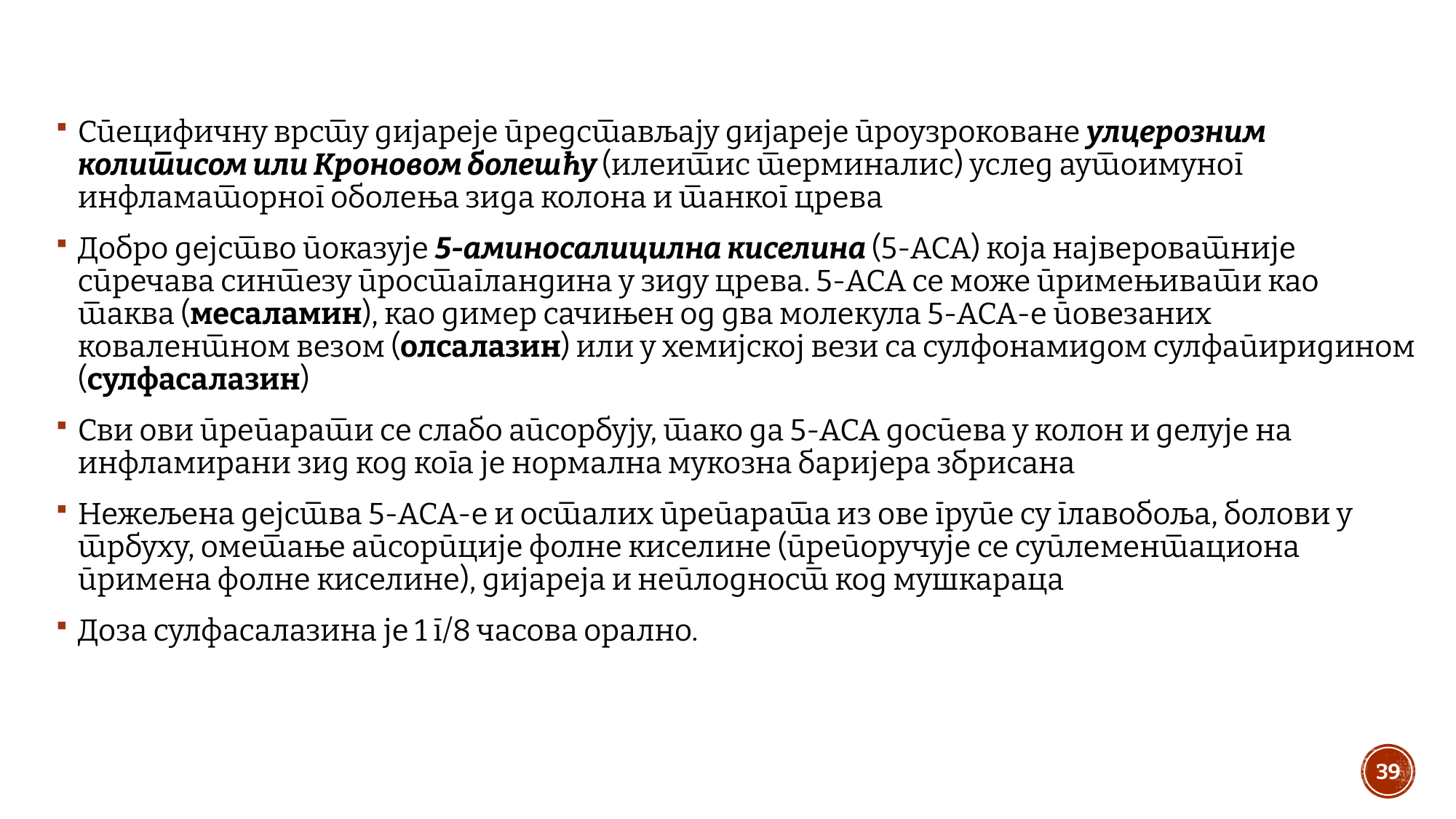

Специфичну врсту дијареје представљају дијареје проузроковане улцерозним колитисом или Кроновом болешћу (илеитис терминалис) услед аутоимуног инфламаторног оболења зида колона и танког црева
Добро дејство показује 5-аминосалицилна киселина (5-АСА) која највероватније спречава синтезу простагландина у зиду црева. 5-АСА се може примењивати као таква (месаламин), као димер сачињен од два молекула 5-АСА-е повезаних ковалентном везом (олсалазин) или у хемијској вези са сулфонамидом сулфапиридином (сулфасалазин)
Сви ови препарати се слабо апсорбују, тако да 5-АСА доспева у колон и делује на инфламирани зид код кога је нормална мукозна баријера збрисана
Нежељена дејства 5-АСА-е и осталих препарата из ове групе су главобоља, болови у трбуху, ометање апсорпције фолне киселине (препоручује се суплементациона примена фолне киселине), дијареја и неплодност код мушкараца
Доза сулфасалазина је 1 г/8 часова орално.

39